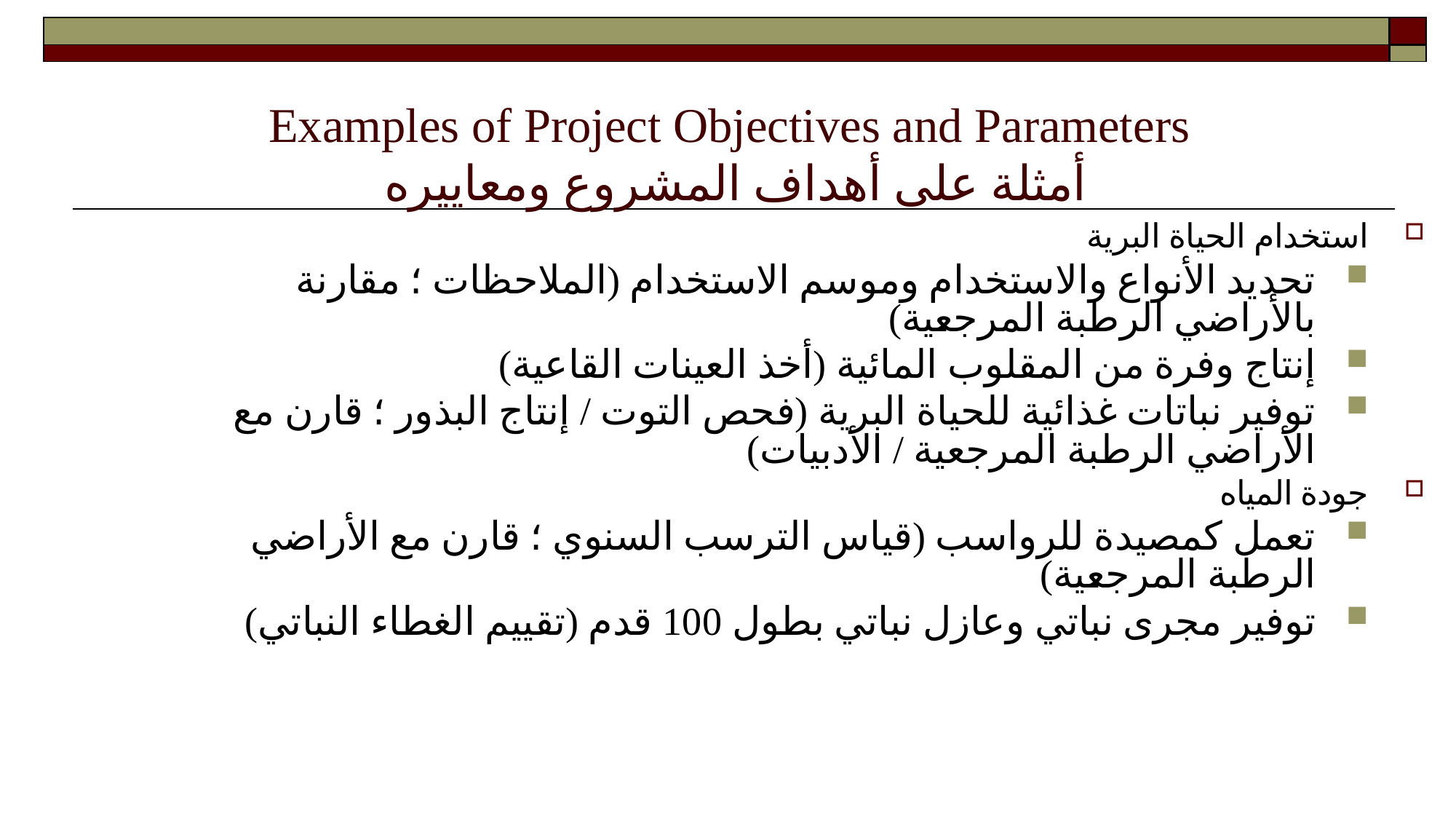

|  |  |
| --- | --- |
|  |  |
# Examples of Project Objectives and Parameters أمثلة على أهداف المشروع ومعاييره
استخدام الحياة البرية
تحديد الأنواع والاستخدام وموسم الاستخدام (الملاحظات ؛ مقارنة بالأراضي الرطبة المرجعية)
إنتاج وفرة من المقلوب المائية (أخذ العينات القاعية)
توفير نباتات غذائية للحياة البرية (فحص التوت / إنتاج البذور ؛ قارن مع الأراضي الرطبة المرجعية / الأدبيات)
جودة المياه
تعمل كمصيدة للرواسب (قياس الترسب السنوي ؛ قارن مع الأراضي الرطبة المرجعية)
توفير مجرى نباتي وعازل نباتي بطول 100 قدم (تقييم الغطاء النباتي)